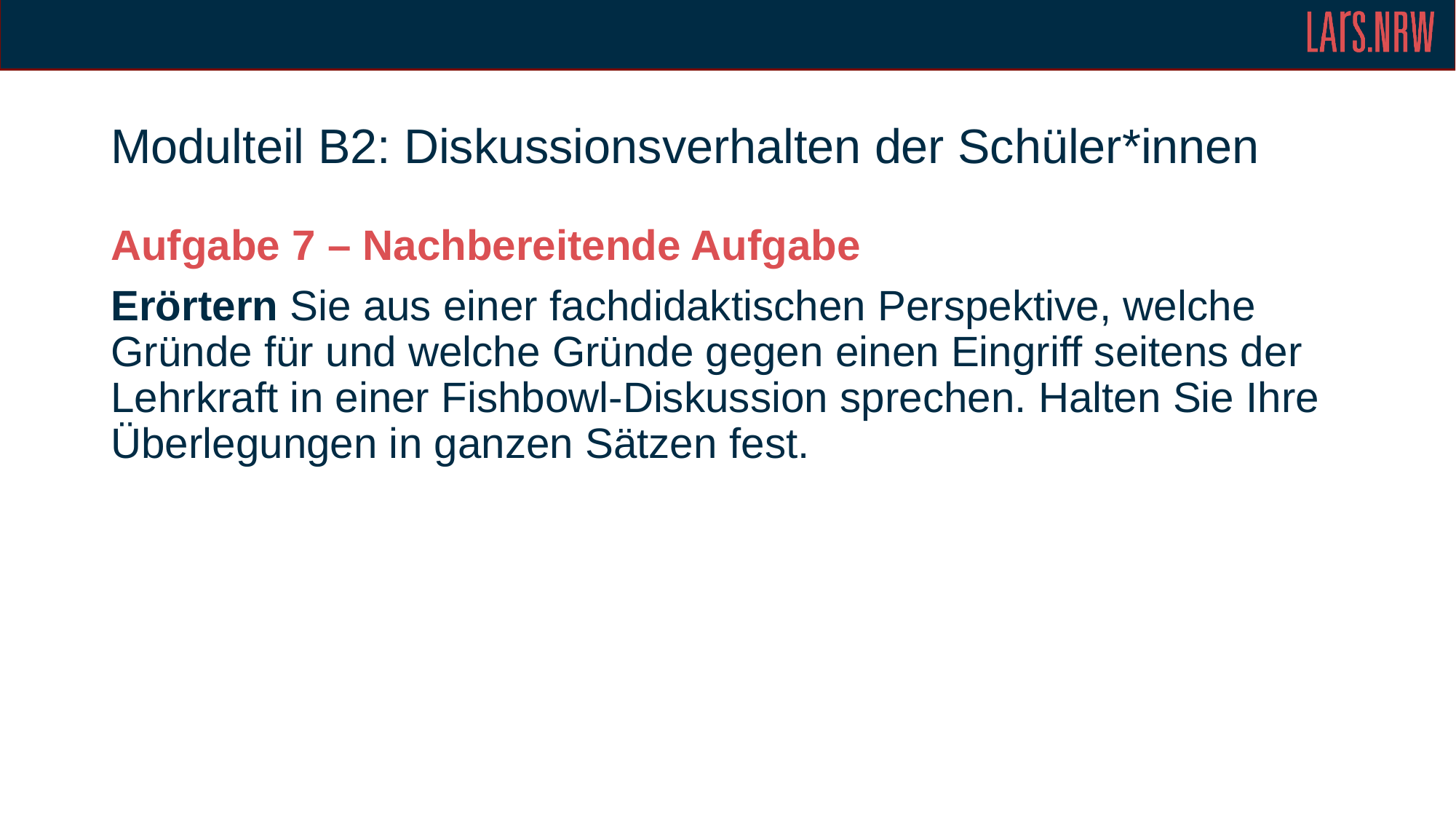

# Modulteil B2: Diskussionsverhalten der Schüler*innen
Aufgabe 7 – Nachbereitende Aufgabe
Erörtern Sie aus einer fachdidaktischen Perspektive, welche Gründe für und welche Gründe gegen einen Eingriff seitens der Lehrkraft in einer Fishbowl-Diskussion sprechen. Halten Sie Ihre Überlegungen in ganzen Sätzen fest.